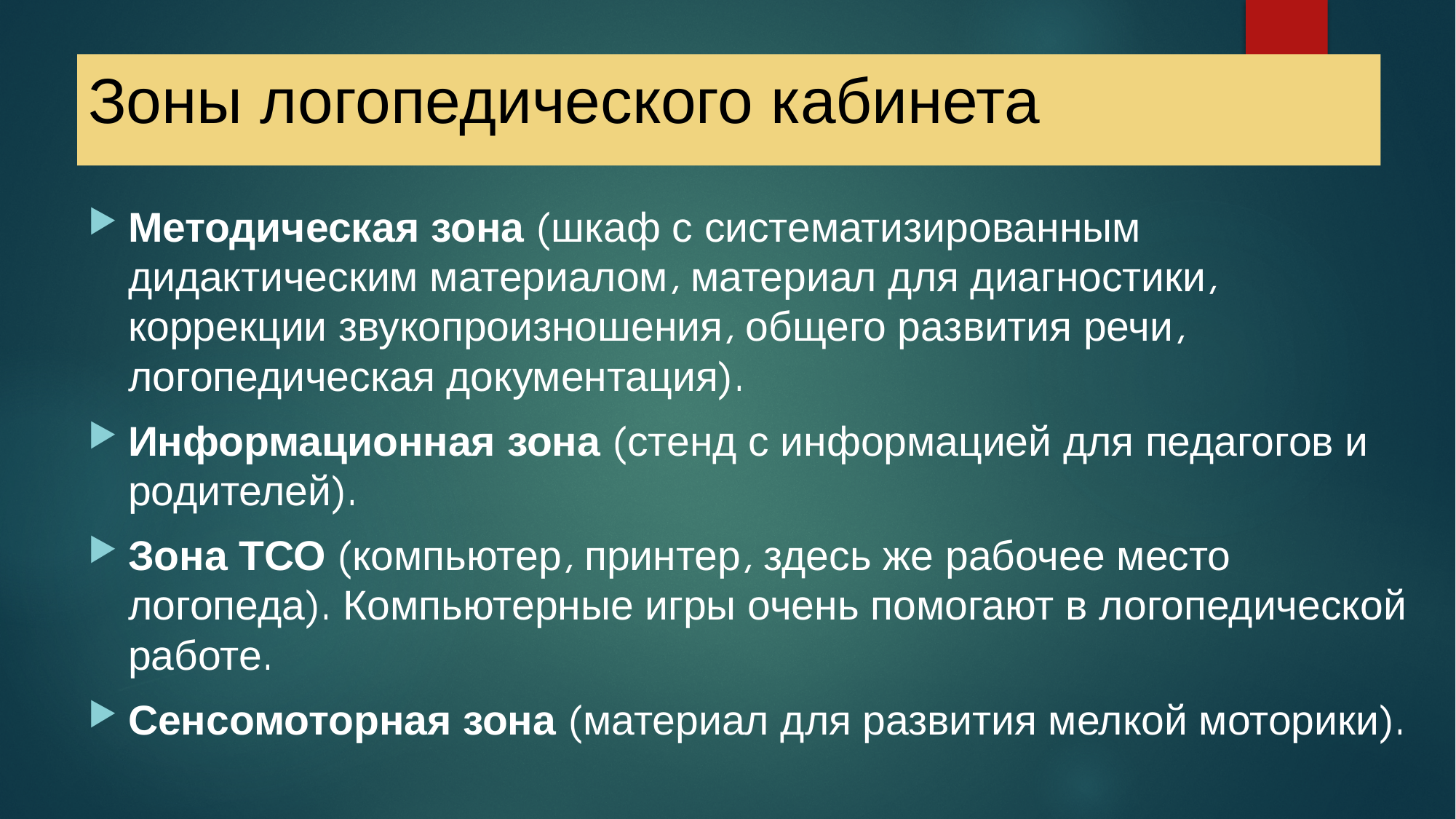

# Зоны логопедического кабинета
Методическая зона (шкаф с систематизированным дидактическим материалом, материал для диагностики, коррекции звукопроизношения, общего развития речи, логопедическая документация).
Информационная зона (стенд с информацией для педагогов и родителей).
Зона ТСО (компьютер, принтер, здесь же рабочее место логопеда). Компьютерные игры очень помогают в логопедической работе.
Сенсомоторная зона (материал для развития мелкой моторики).